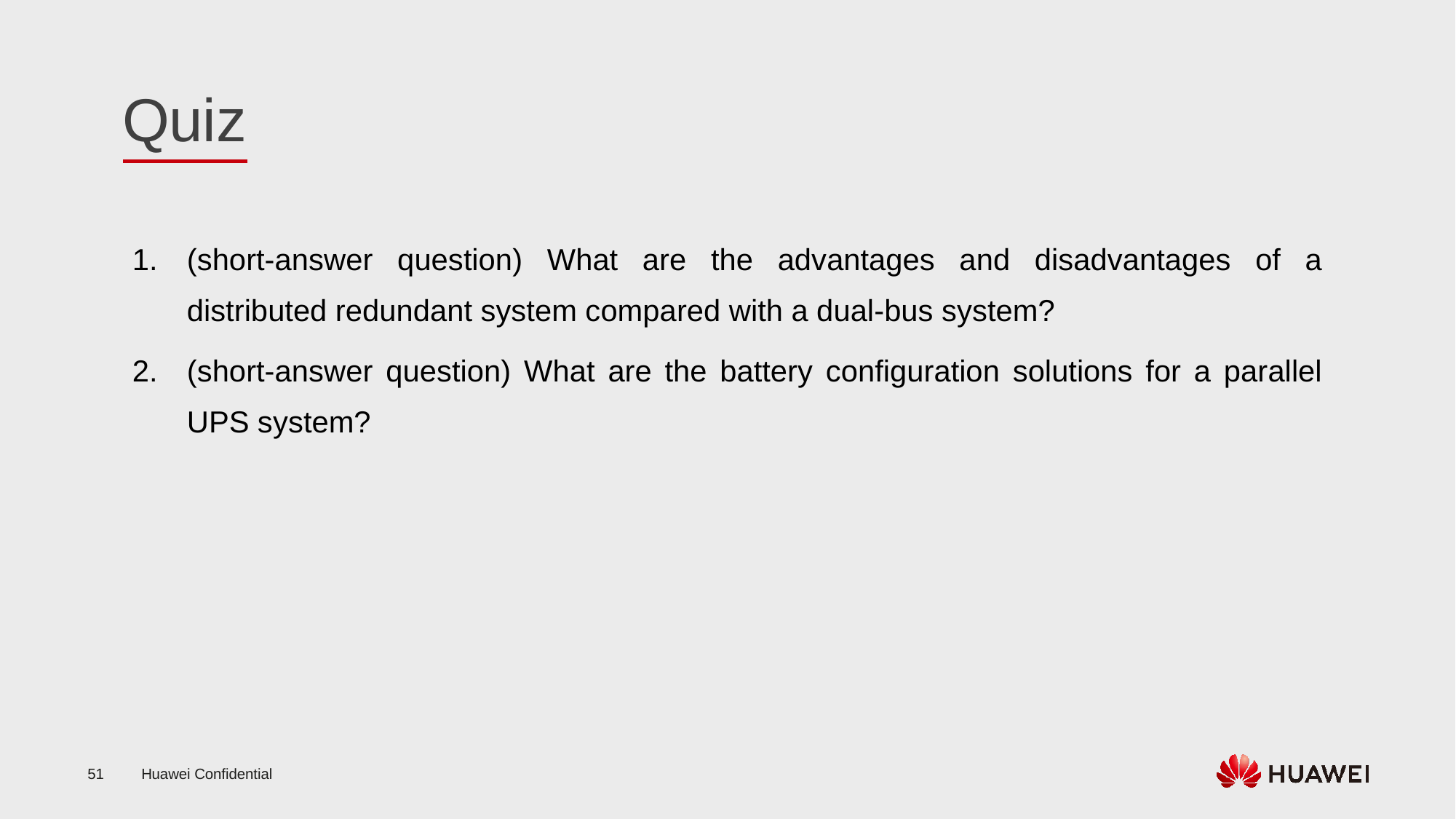

(short-answer question) What are the advantages and disadvantages of a distributed redundant system compared with a dual-bus system?
(short-answer question) What are the battery configuration solutions for a parallel UPS system?